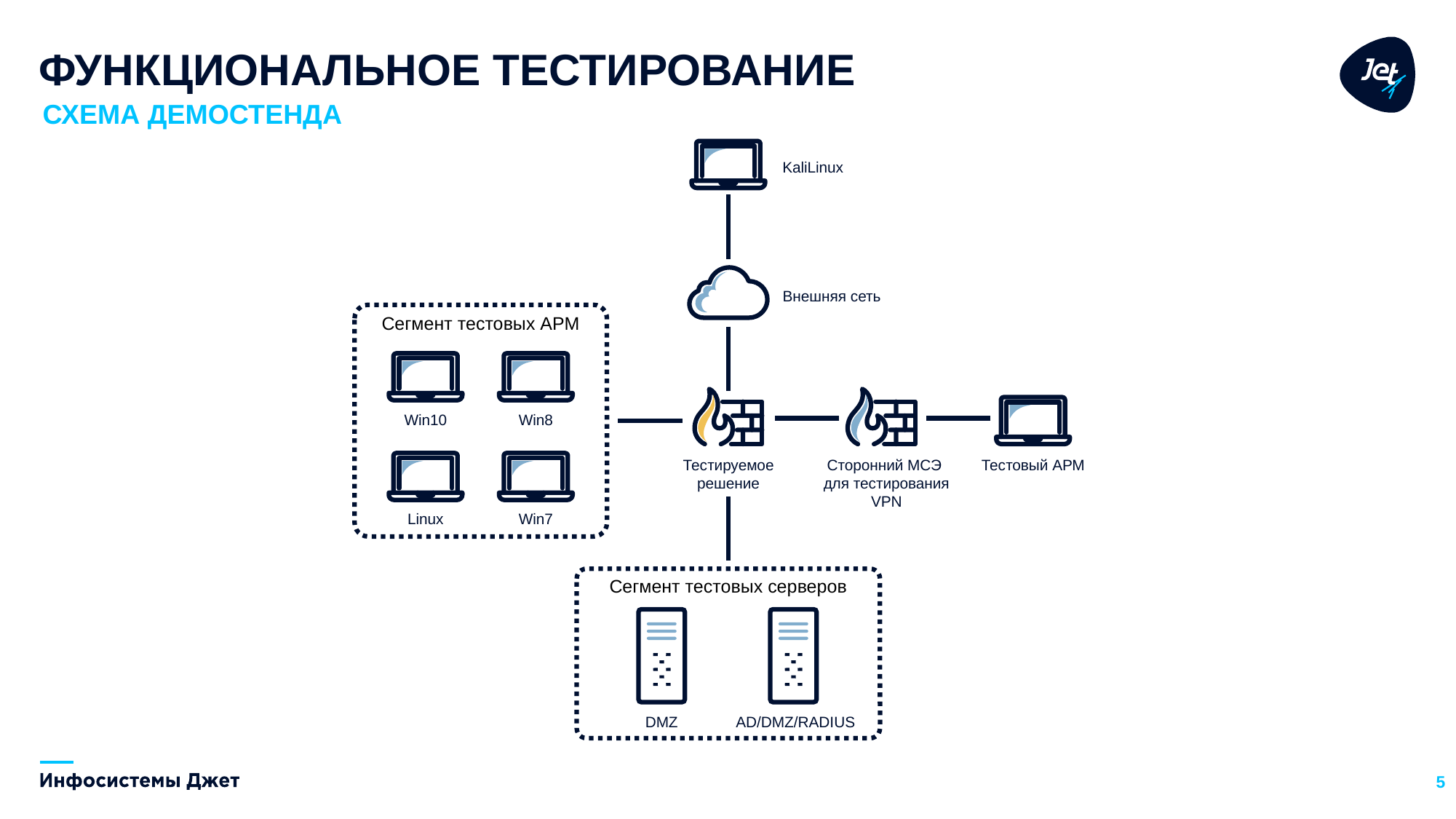

# Функциональное тестирование
СХЕМА ДЕМОСТЕНДА

KaliLinux

Внешняя сеть
Сегмент тестовых АРМ

Win10
Win8
Тестируемое решение
Сторонний МСЭ
для тестирования VPN
Тестовый АРМ

Linux
Win7
Сегмент тестовых серверов

DMZ
AD/DMZ/RADIUS